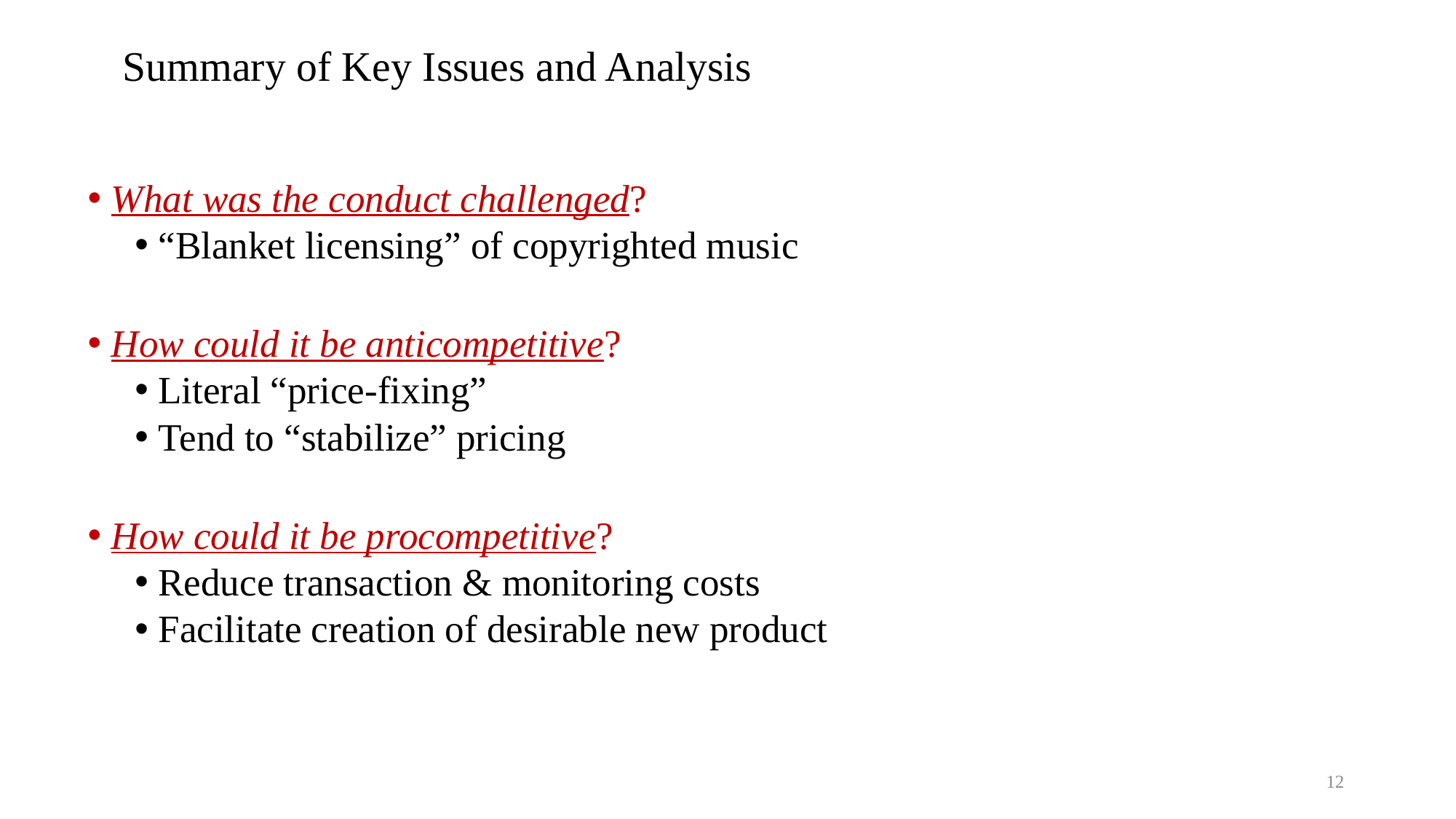

# Summary of Key Issues and Analysis
What was the conduct challenged?
“Blanket licensing” of copyrighted music

How could it be anticompetitive?
Literal “price-fixing”
Tend to “stabilize” pricing

How could it be procompetitive?
Reduce transaction & monitoring costs
Facilitate creation of desirable new product
12